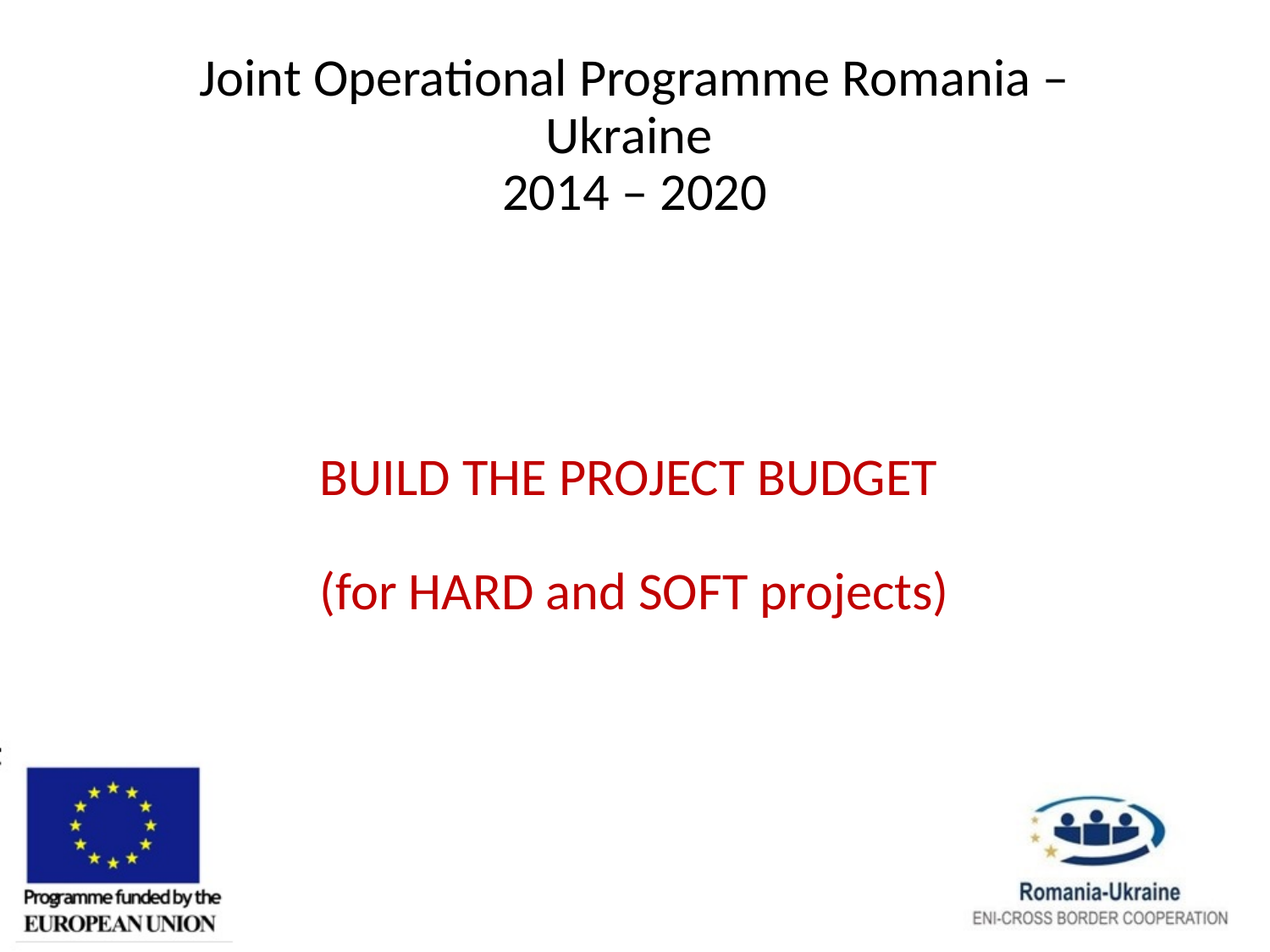

# Joint Operational Programme Romania – Ukraine 2014 – 2020 BUILD THE PROJECT BUDGET (for HARD and SOFT projects)